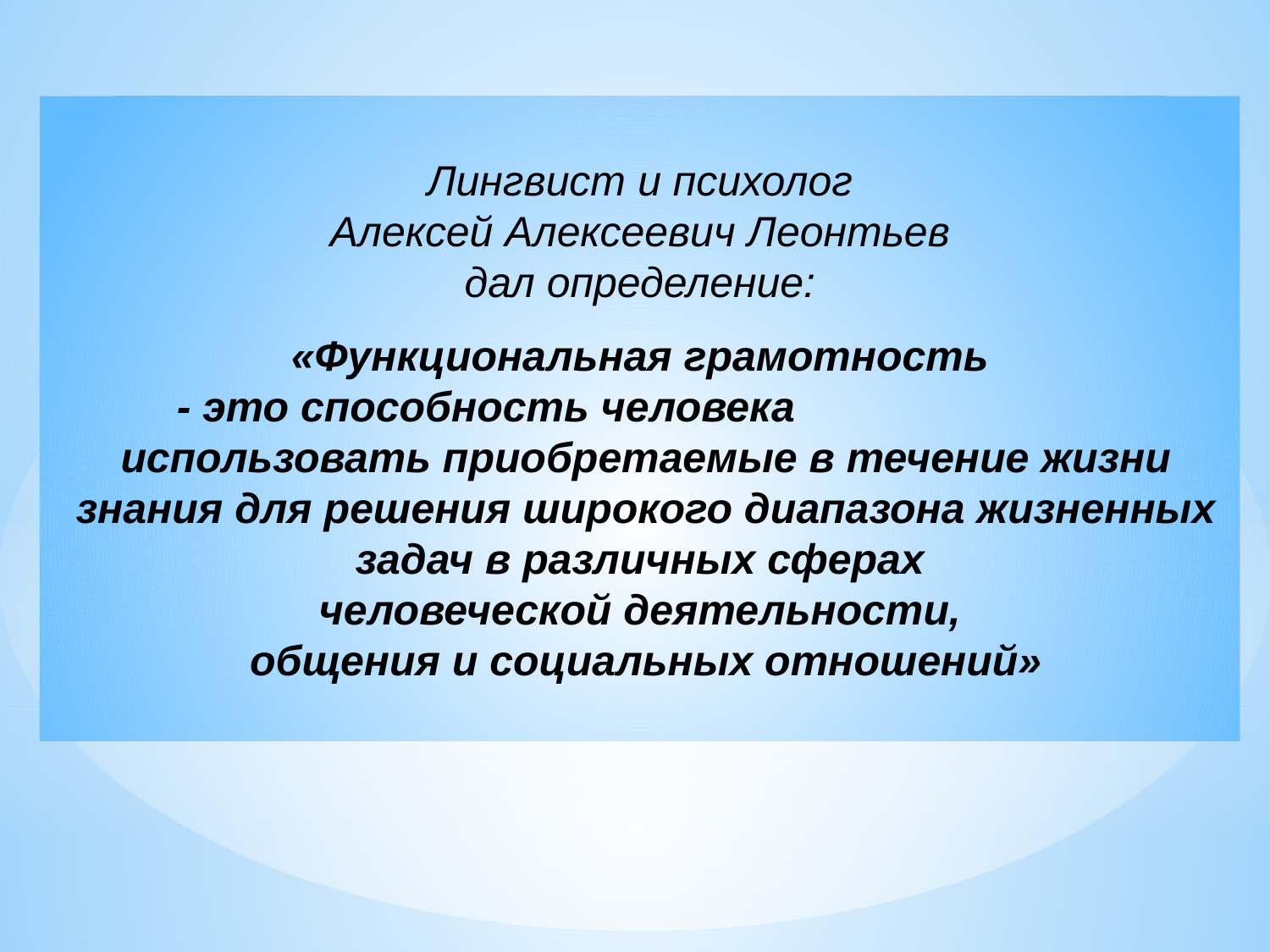

Лингвист и психолог
Алексей Алексеевич Леонтьев
дал определение:

«Функциональная грамотность
- это способность человека                            использовать приобретаемые в течение жизни знания для решения широкого диапазона жизненных задач в различных сферах
человеческой деятельности,
общения и социальных отношений»